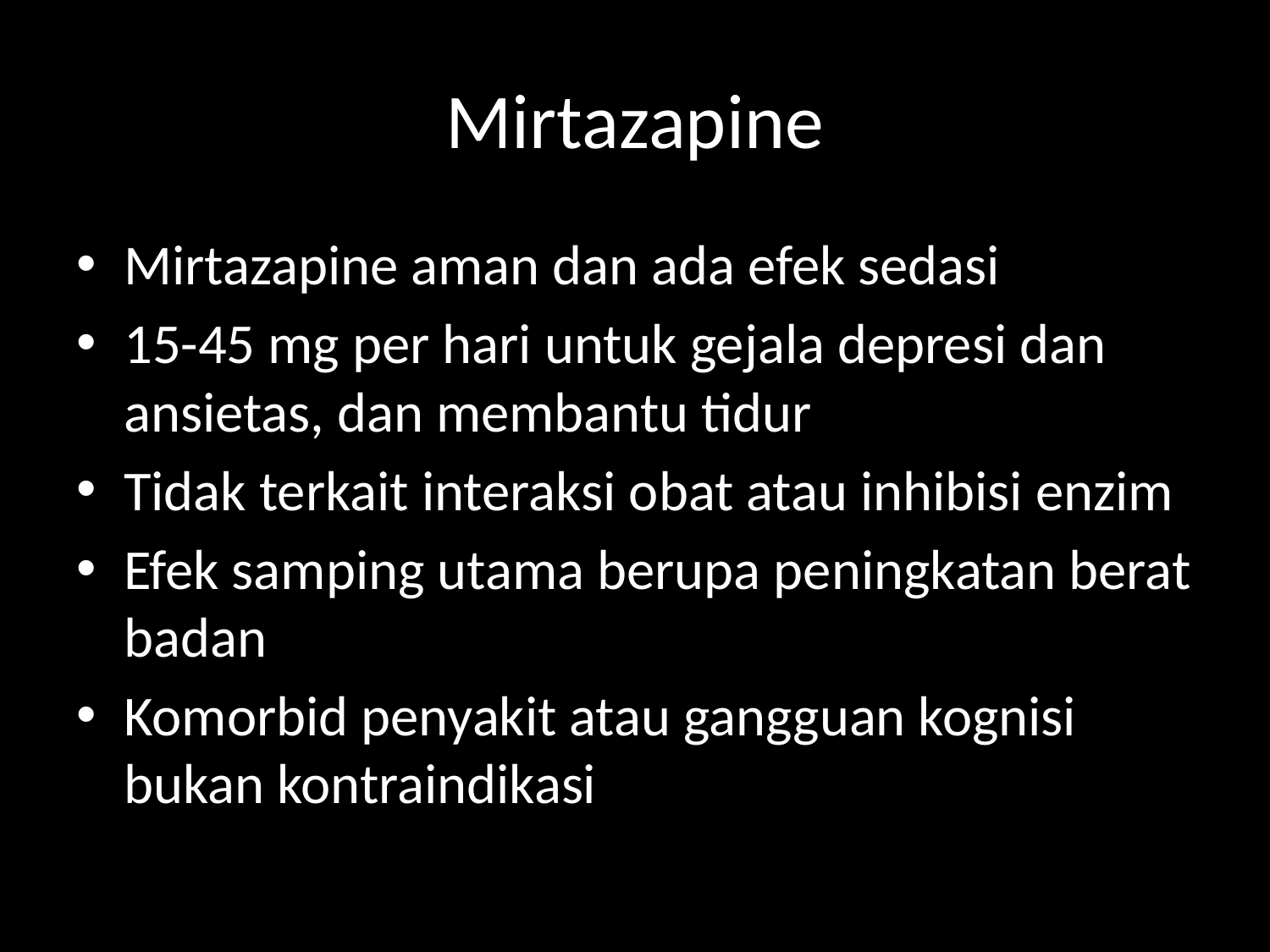

# Mirtazapine
Mirtazapine aman dan ada efek sedasi
15-45 mg per hari untuk gejala depresi dan ansietas, dan membantu tidur
Tidak terkait interaksi obat atau inhibisi enzim
Efek samping utama berupa peningkatan berat badan
Komorbid penyakit atau gangguan kognisi bukan kontraindikasi